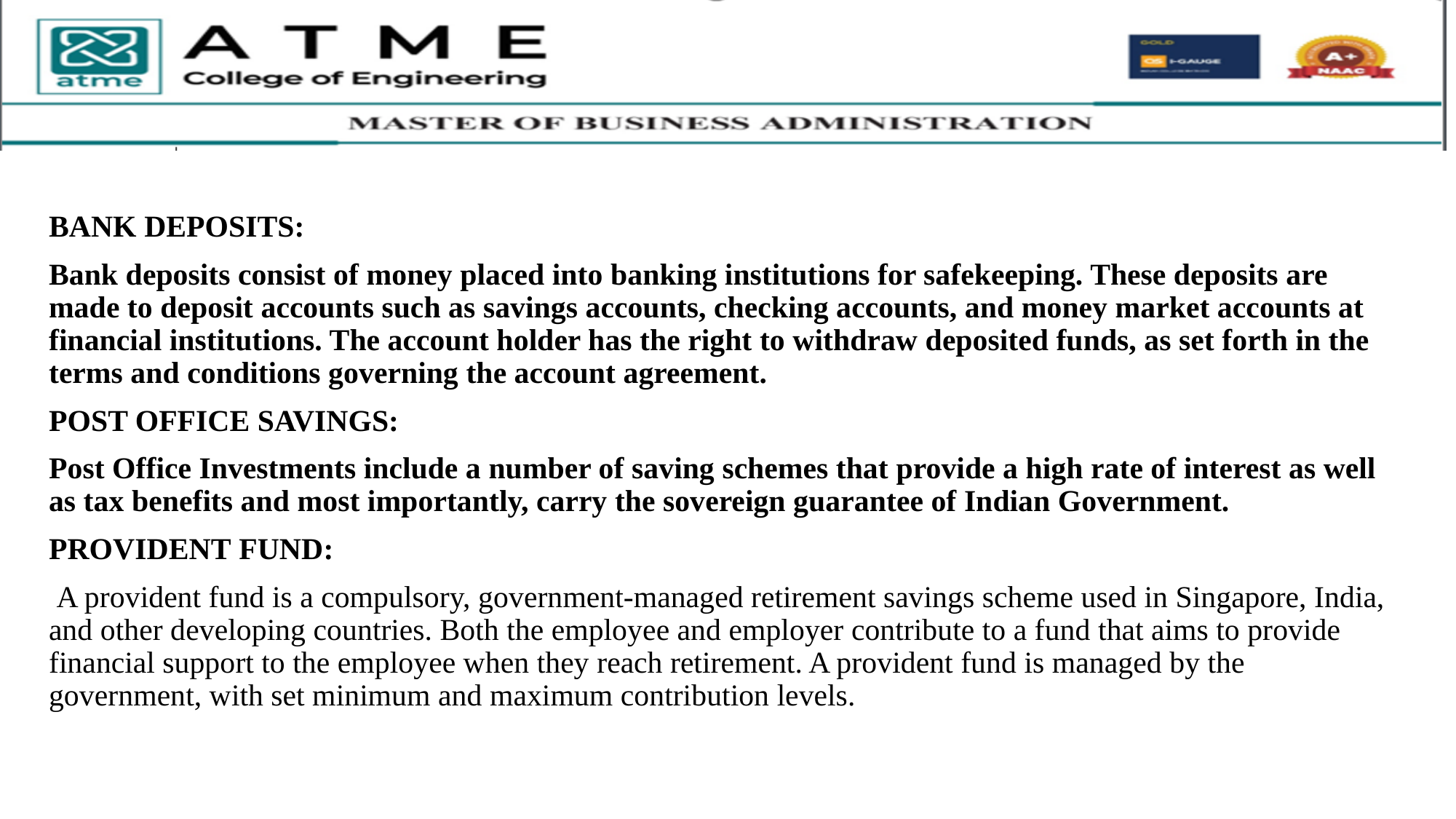

BANK DEPOSITS:
Bank deposits consist of money placed into banking institutions for safekeeping. These deposits are made to deposit accounts such as savings accounts, checking accounts, and money market accounts at financial institutions. The account holder has the right to withdraw deposited funds, as set forth in the terms and conditions governing the account agreement.
POST OFFICE SAVINGS:
Post Office Investments include a number of saving schemes that provide a high rate of interest as well as tax benefits and most importantly, carry the sovereign guarantee of Indian Government.
PROVIDENT FUND:
 A provident fund is a compulsory, government-managed retirement savings scheme used in Singapore, India, and other developing countries. Both the employee and employer contribute to a fund that aims to provide financial support to the employee when they reach retirement. A provident fund is managed by the government, with set minimum and maximum contribution levels.